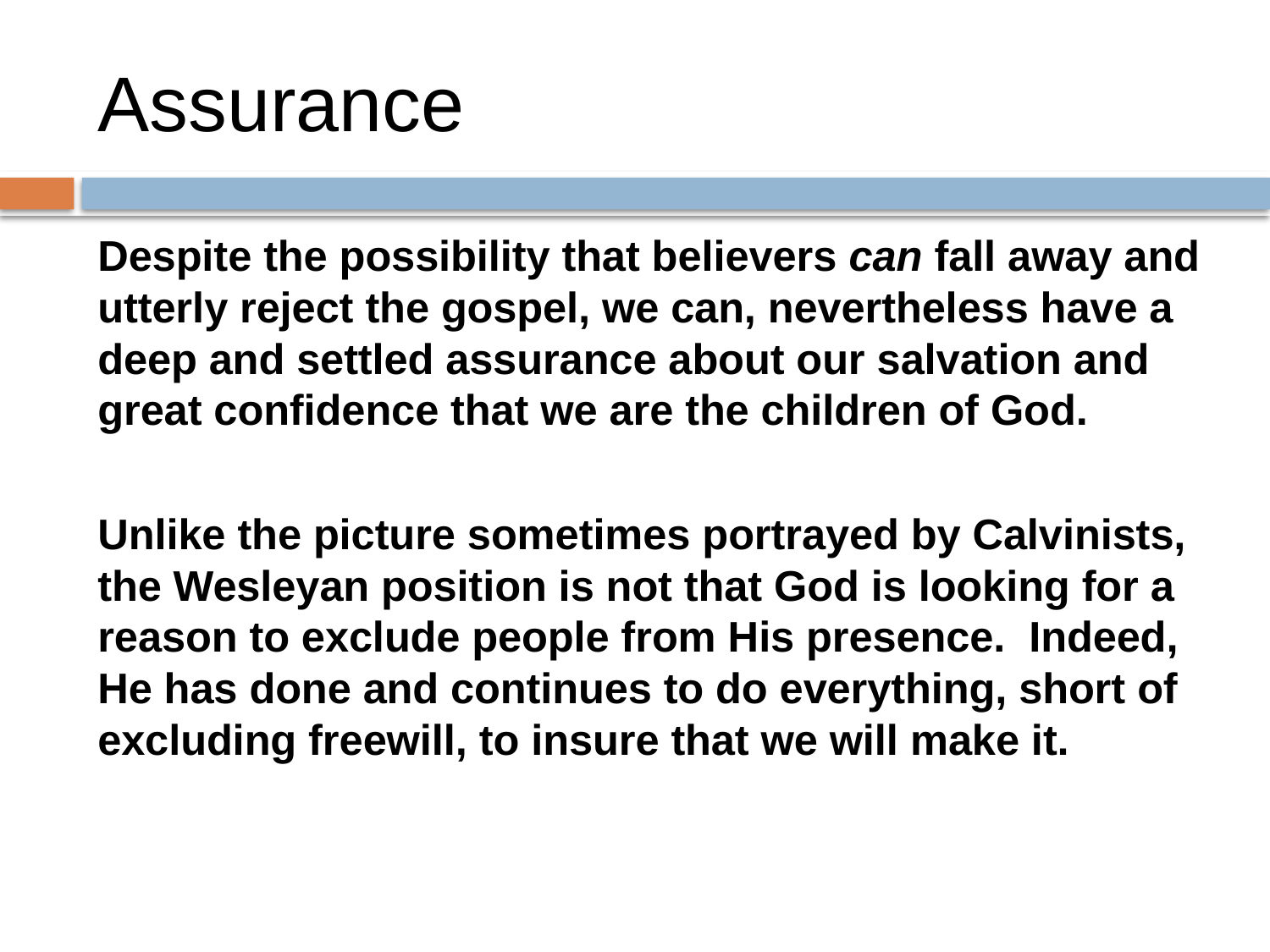

# Assurance
Despite the possibility that believers can fall away and utterly reject the gospel, we can, nevertheless have a deep and settled assurance about our salvation and great confidence that we are the children of God.

Unlike the picture sometimes portrayed by Calvinists, the Wesleyan position is not that God is looking for a reason to exclude people from His presence.  Indeed, He has done and continues to do everything, short of excluding freewill, to insure that we will make it.